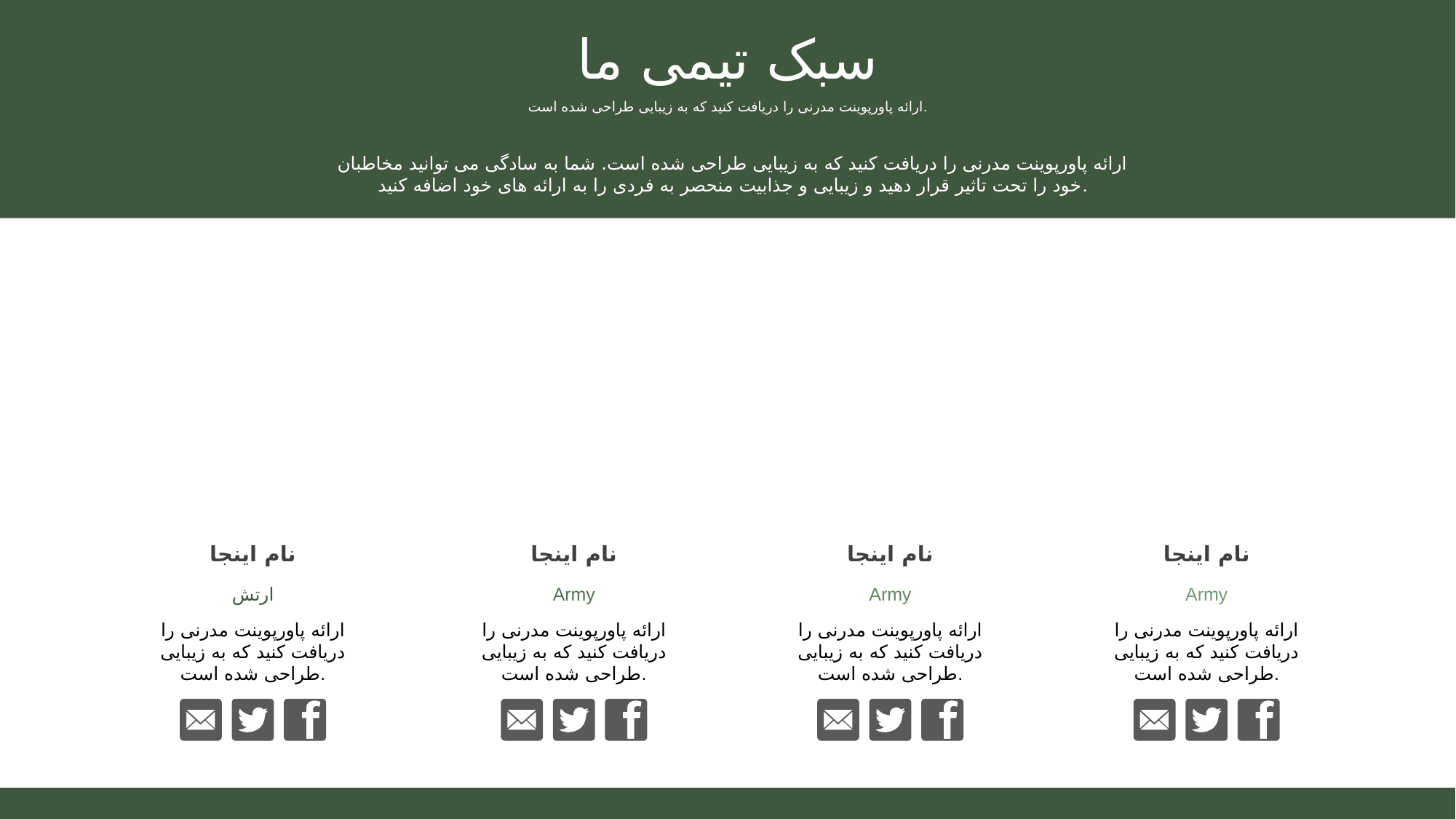

# سبک تیمی ما
ارائه پاورپوینت مدرنی را دریافت کنید که به زیبایی طراحی شده است.
ارائه پاورپوینت مدرنی را دریافت کنید که به زیبایی طراحی شده است. شما به سادگی می توانید مخاطبان خود را تحت تاثیر قرار دهید و زیبایی و جذابیت منحصر به فردی را به ارائه های خود اضافه کنید.

نام اینجا
نام اینجا
نام اینجا
نام اینجا
ارتش
Army
Army
Army
ارائه پاورپوینت مدرنی را دریافت کنید که به زیبایی طراحی شده است.
ارائه پاورپوینت مدرنی را دریافت کنید که به زیبایی طراحی شده است.
ارائه پاورپوینت مدرنی را دریافت کنید که به زیبایی طراحی شده است.
ارائه پاورپوینت مدرنی را دریافت کنید که به زیبایی طراحی شده است.